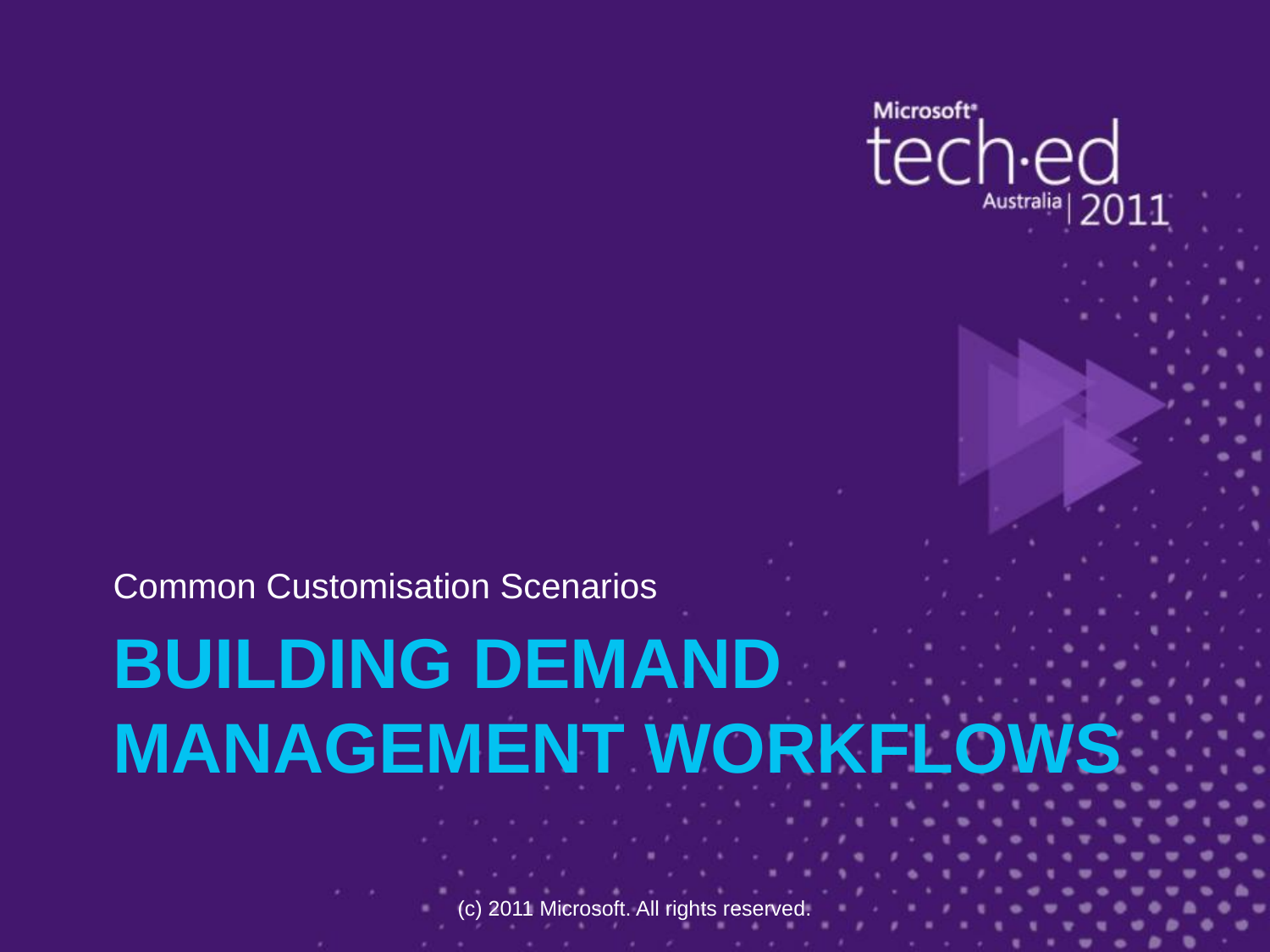

Common Customisation Scenarios
# BUILDING DEMAND MANAGEMENT WORKFLOWS
(c) 2011 Microsoft. All rights reserved.